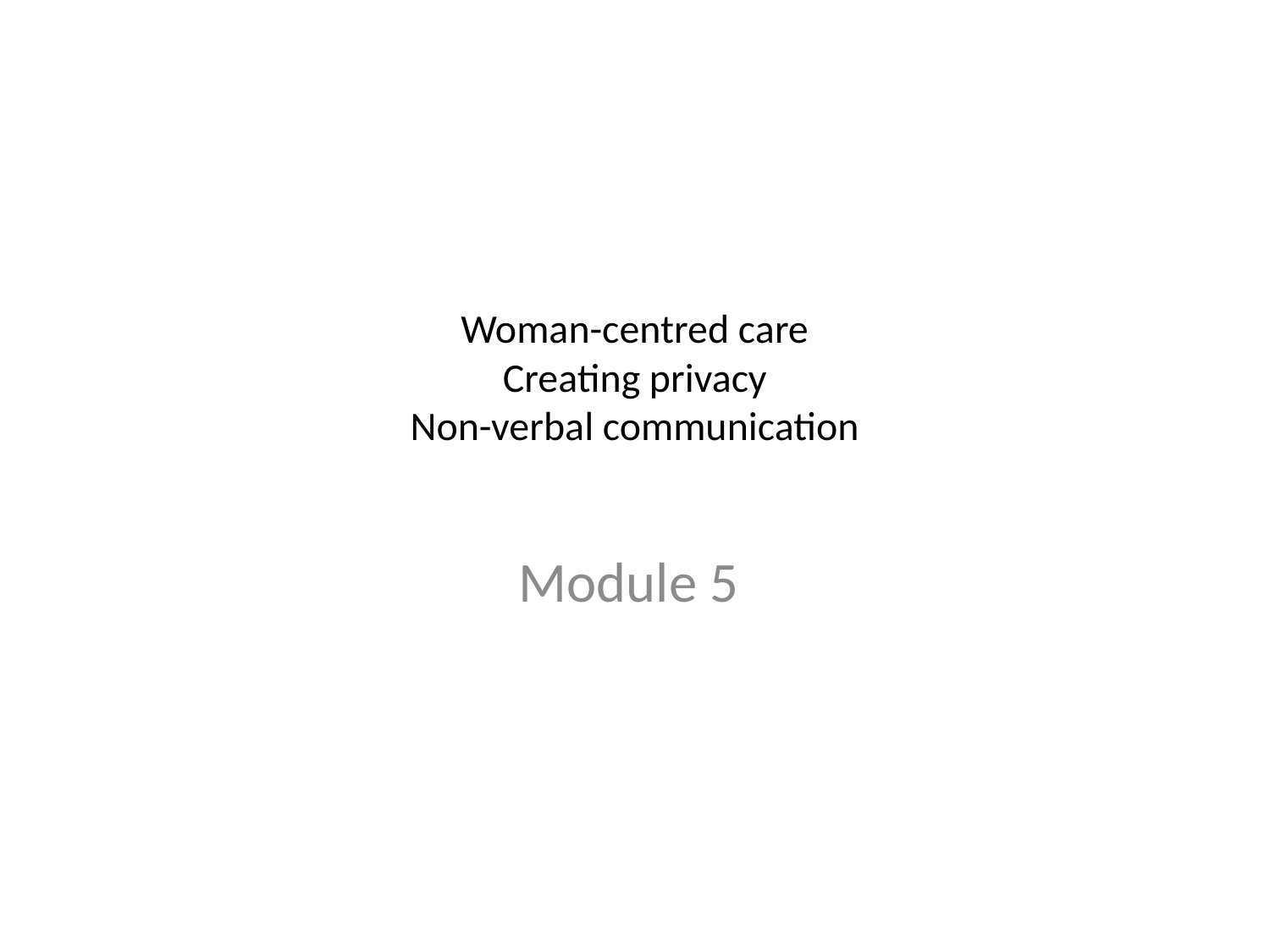

# Woman-centred care Creating privacy Non-verbal communication
Module 5